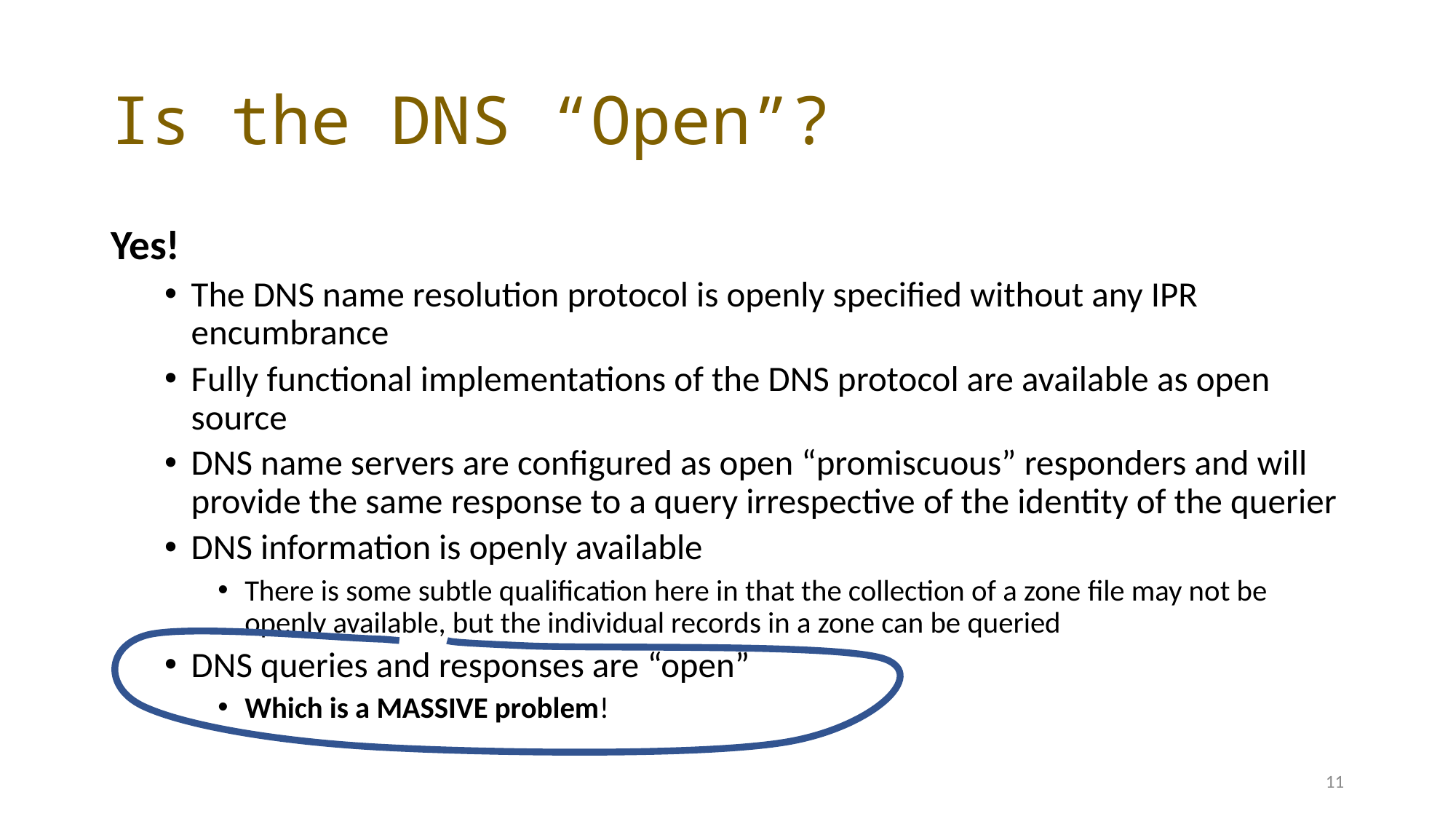

# Is the DNS “Open”?
Yes!
The DNS name resolution protocol is openly specified without any IPR encumbrance
Fully functional implementations of the DNS protocol are available as open source
DNS name servers are configured as open “promiscuous” responders and will provide the same response to a query irrespective of the identity of the querier
DNS information is openly available
There is some subtle qualification here in that the collection of a zone file may not be openly available, but the individual records in a zone can be queried
DNS queries and responses are “open”
Which is a MASSIVE problem!

11